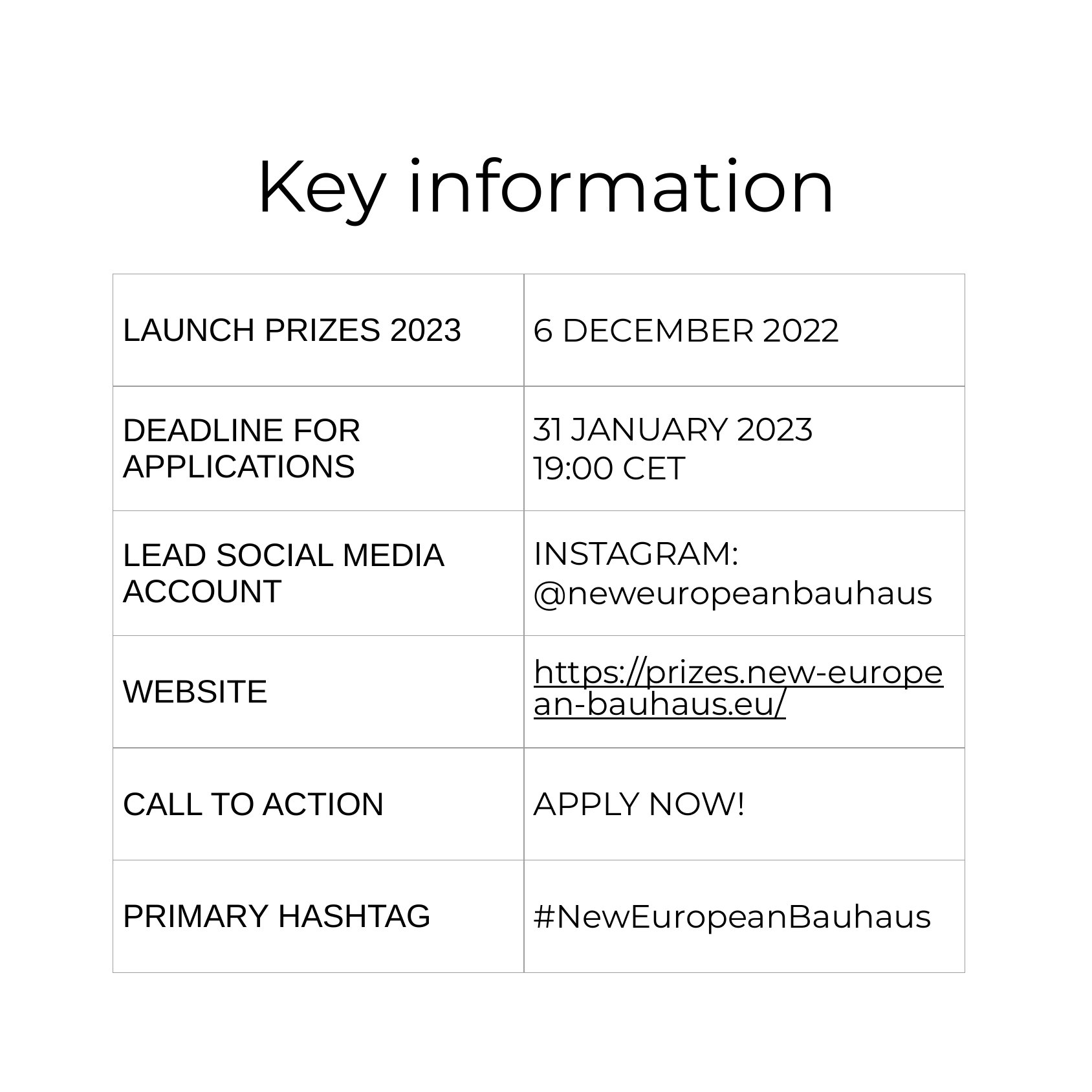

Key information
| LAUNCH PRIZES 2023 | 6 DECEMBER 2022 |
| --- | --- |
| DEADLINE FOR APPLICATIONS | 31 JANUARY 2023 19:00 CET |
| LEAD SOCIAL MEDIA ACCOUNT | INSTAGRAM: @neweuropeanbauhaus |
| WEBSITE | https://prizes.new-european-bauhaus.eu/ |
| CALL TO ACTION | APPLY NOW! |
| PRIMARY HASHTAG | #NewEuropeanBauhaus |